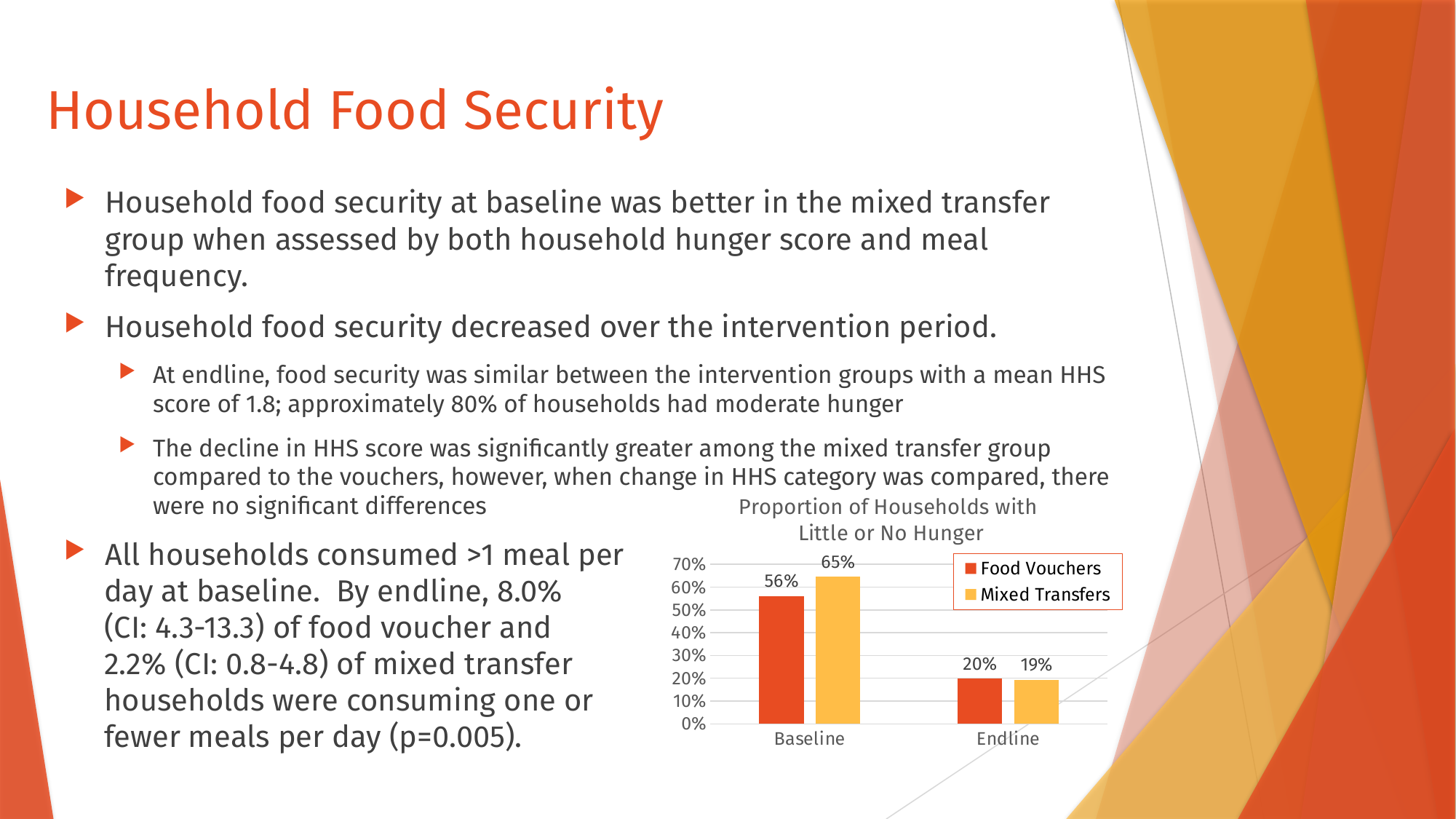

# Household Food Security
Household food security at baseline was better in the mixed transfer group when assessed by both household hunger score and meal frequency.
Household food security decreased over the intervention period.
At endline, food security was similar between the intervention groups with a mean HHS score of 1.8; approximately 80% of households had moderate hunger
The decline in HHS score was significantly greater among the mixed transfer group compared to the vouchers, however, when change in HHS category was compared, there were no significant differences
All households consumed >1 meal per
     day at baseline.  By endline, 8.0%
     (CI: 4.3-13.3) of food voucher and
     2.2% (CI: 0.8-4.8) of mixed transfer
     households were consuming one or
     fewer meals per day (p=0.005).

### Chart: Proportion of Households with
Little or No Hunger

| Category | Food Vouchers | Mixed Transfers |
|---|---|---|
| Baseline | 0.56 | 0.646 |
| Endline | 0.198 | 0.193 |